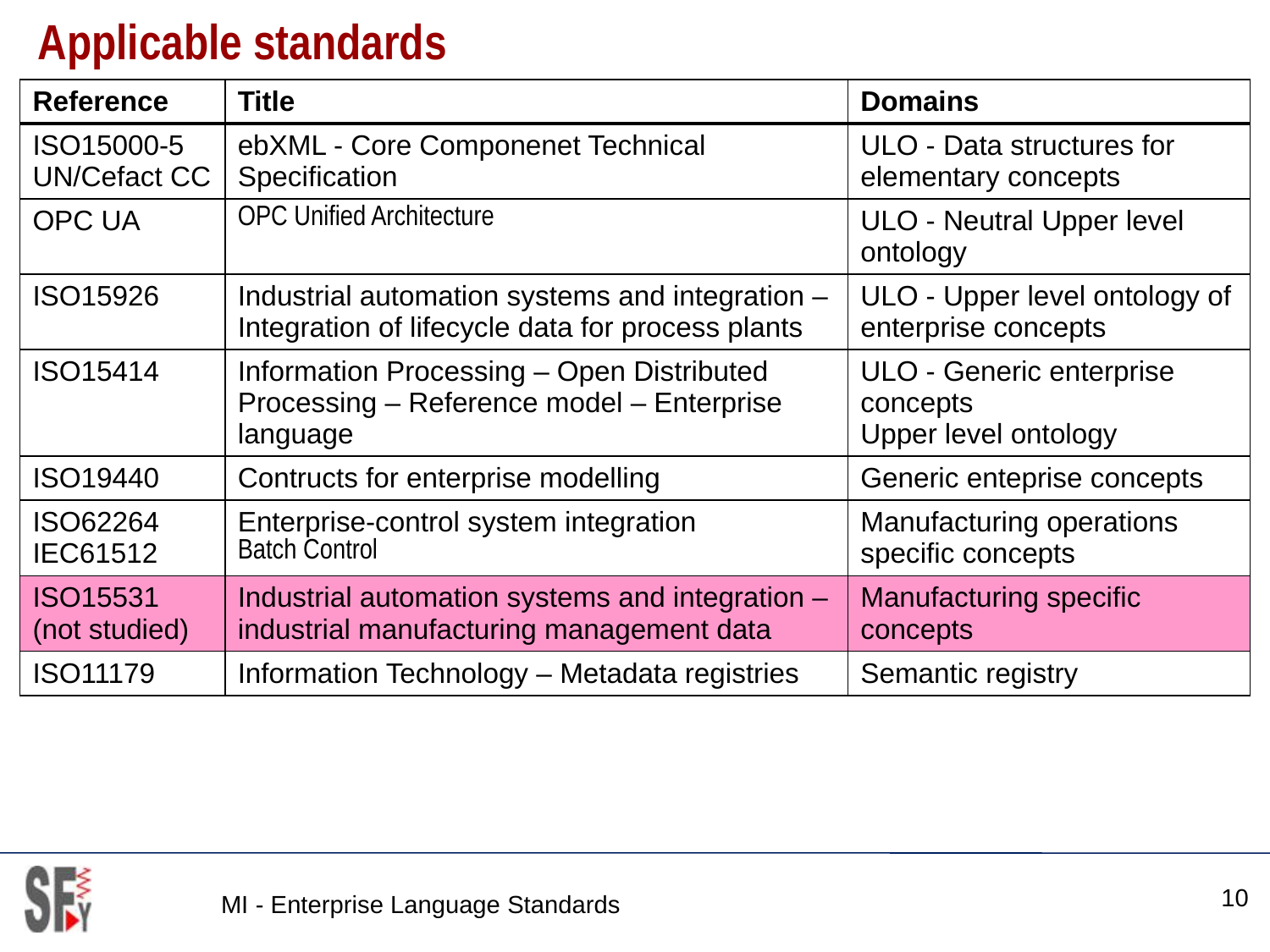

# Applicable standards
| Reference | Title | Domains |
| --- | --- | --- |
| ISO15000-5 UN/Cefact CC | ebXML - Core Componenet Technical Specification | ULO - Data structures for elementary concepts |
| OPC UA | OPC Unified Architecture | ULO - Neutral Upper level ontology |
| ISO15926 | Industrial automation systems and integration – Integration of lifecycle data for process plants | ULO - Upper level ontology of enterprise concepts |
| ISO15414 | Information Processing – Open Distributed Processing – Reference model – Enterprise language | ULO - Generic enterprise concepts Upper level ontology |
| ISO19440 | Contructs for enterprise modelling | Generic enteprise concepts |
| ISO62264 IEC61512 | Enterprise-control system integration Batch Control | Manufacturing operations specific concepts |
| ISO15531 (not studied) | Industrial automation systems and integration – industrial manufacturing management data | Manufacturing specific concepts |
| ISO11179 | Information Technology – Metadata registries | Semantic registry |
10
MI - Enterprise Language Standards